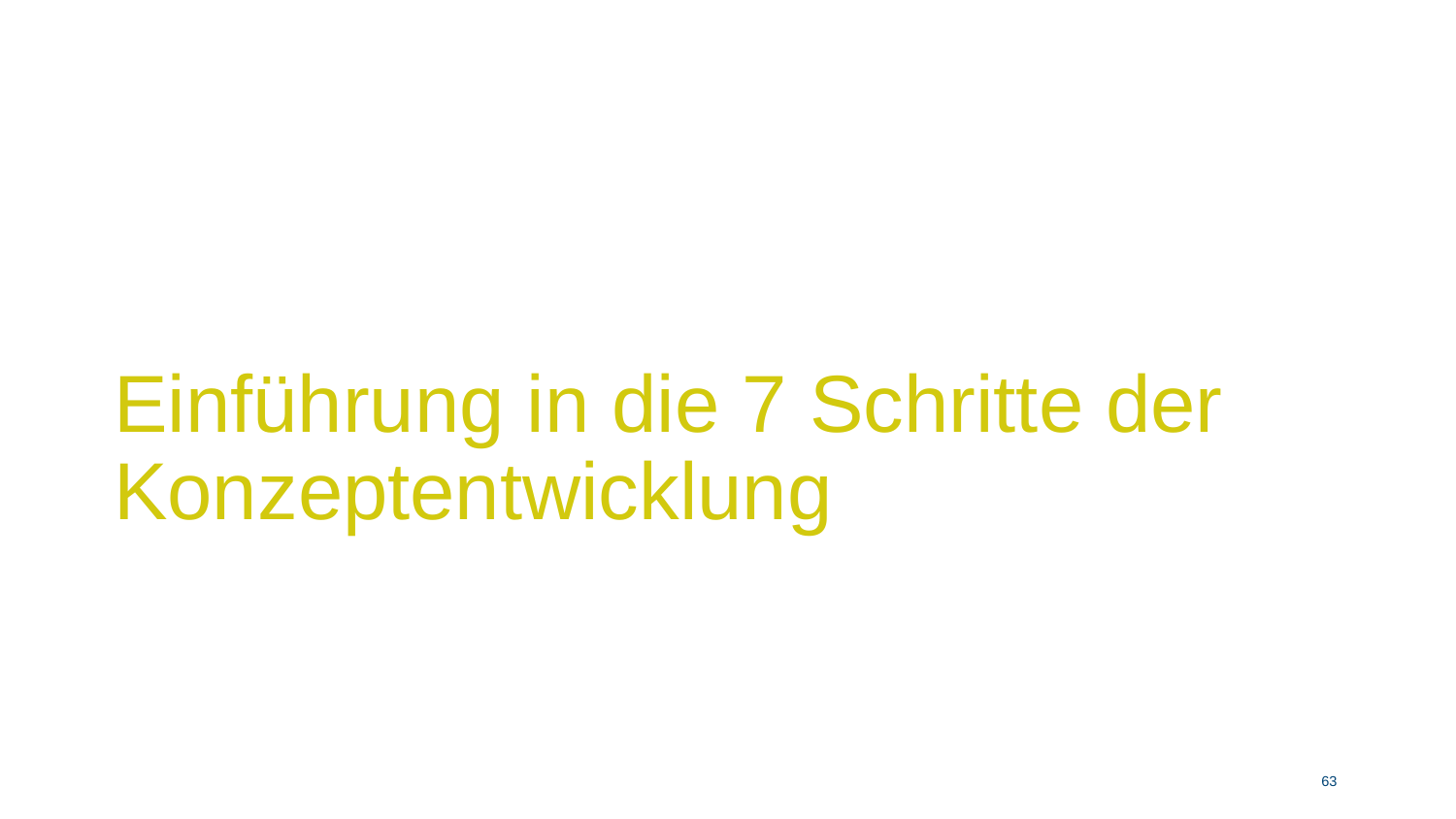

# Einführung in die 7 Schritte der Konzeptentwicklung
63